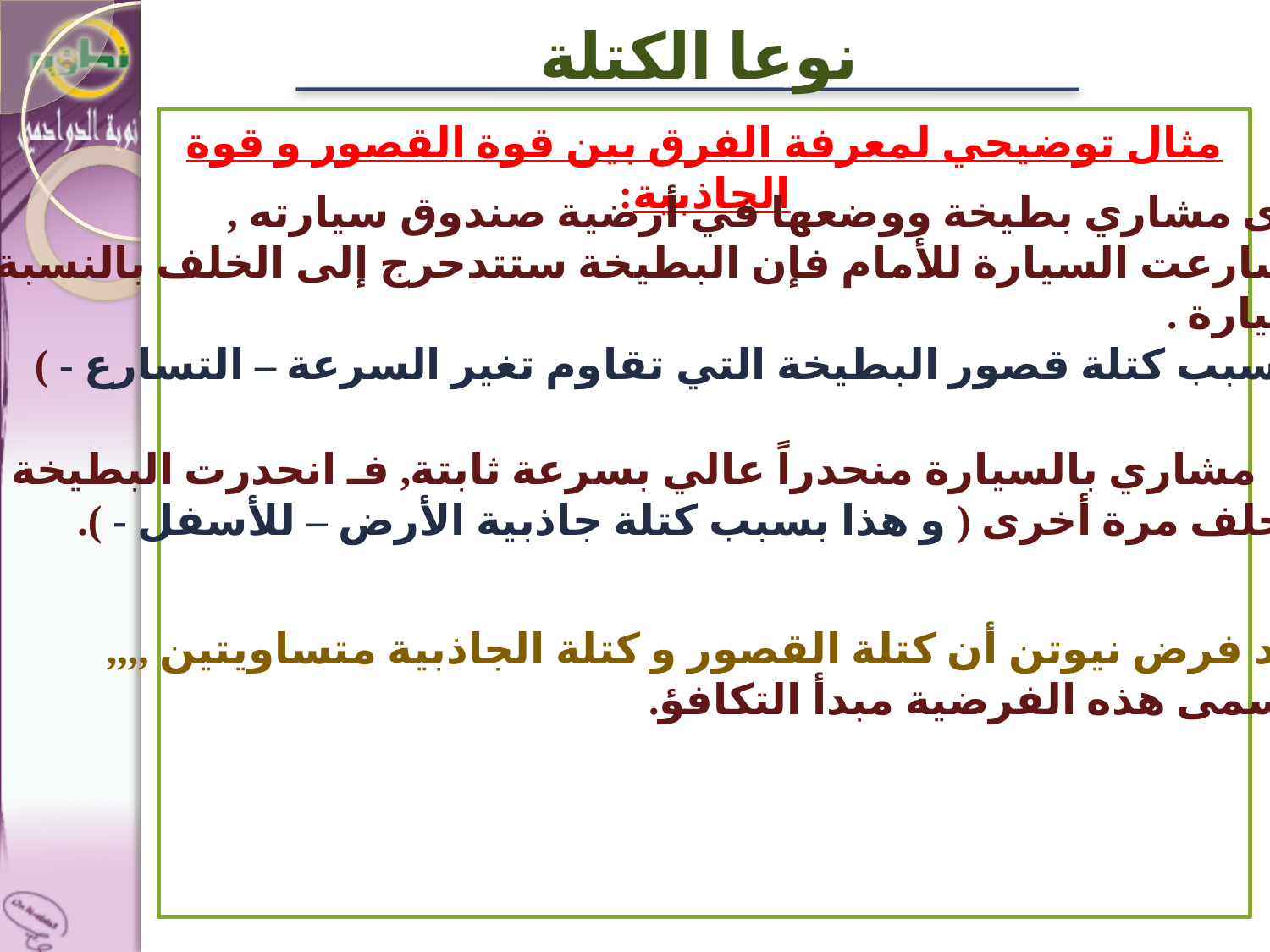

نوعا الكتلة
مثال توضيحي لمعرفة الفرق بين قوة القصور و قوة الجاذبية:

1- اشترى مشاري بطيخة ووضعها في أرضية صندوق سيارته ,
فـ إذا تسارعت السيارة للأمام فإن البطيخة ستتدحرج إلى الخلف بالنسبة
إلى السيارة .
( وهذا بسبب كتلة قصور البطيخة التي تقاوم تغير السرعة – التسارع - )

2- صعد مشاري بالسيارة منحدراً عالي بسرعة ثابتة, فـ انحدرت البطيخة
إلى الخلف مرة أخرى ( و هذا بسبب كتلة جاذبية الأرض – للأسفل - ).

وقد فرض نيوتن أن كتلة القصور و كتلة الجاذبية متساويتين ,,,,
وتسمى هذه الفرضية مبدأ التكافؤ.